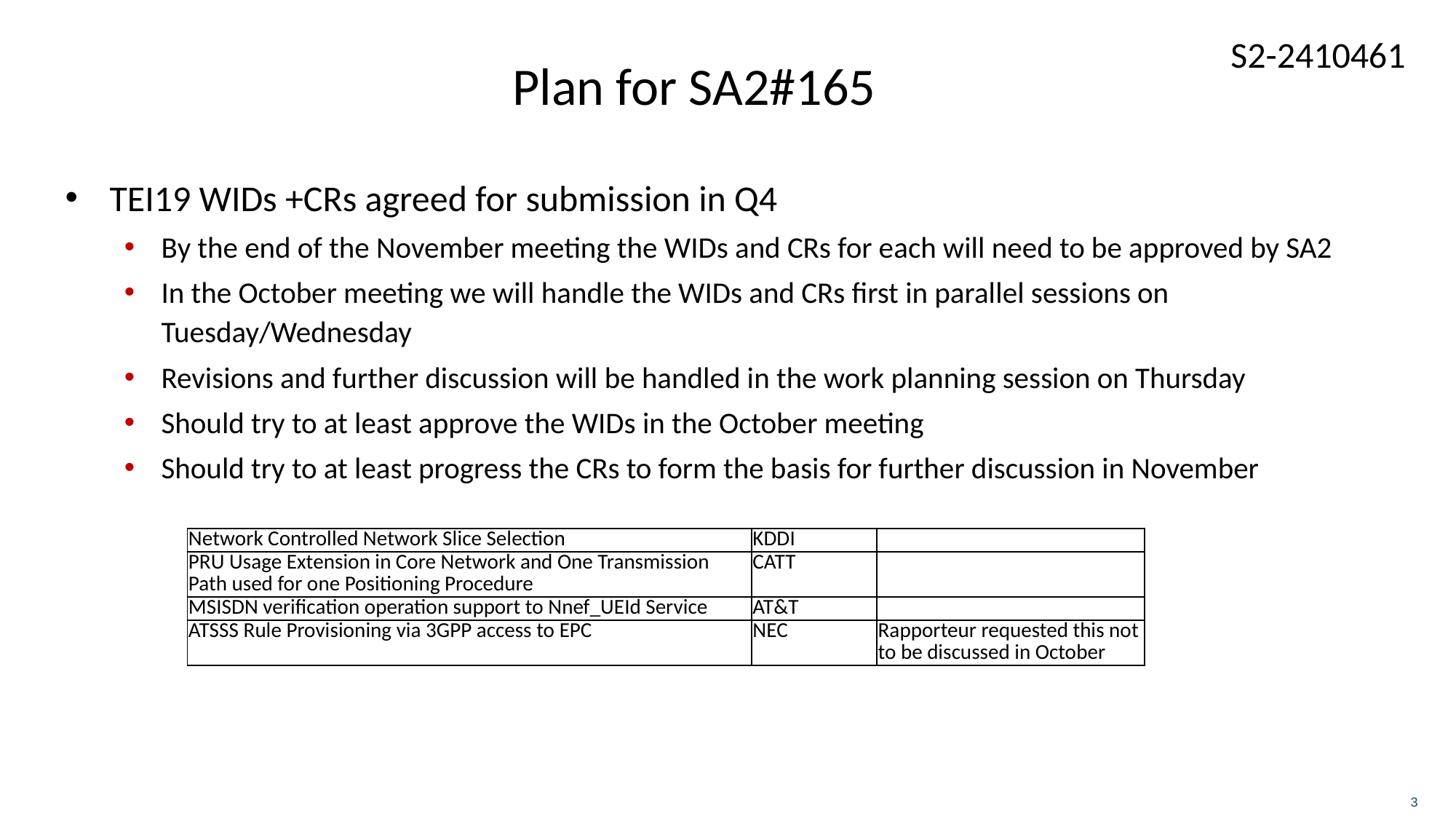

# Plan for SA2#165
TEI19 WIDs +CRs agreed for submission in Q4
By the end of the November meeting the WIDs and CRs for each will need to be approved by SA2
In the October meeting we will handle the WIDs and CRs first in parallel sessions on Tuesday/Wednesday
Revisions and further discussion will be handled in the work planning session on Thursday
Should try to at least approve the WIDs in the October meeting
Should try to at least progress the CRs to form the basis for further discussion in November

| Network Controlled Network Slice Selection | KDDI |  |
| --- | --- | --- |
| PRU Usage Extension in Core Network and One Transmission Path used for one Positioning Procedure | CATT |  |
| MSISDN verification operation support to Nnef\_UEId Service | AT&T |  |
| ATSSS Rule Provisioning via 3GPP access to EPC | NEC | Rapporteur requested this not to be discussed in October |